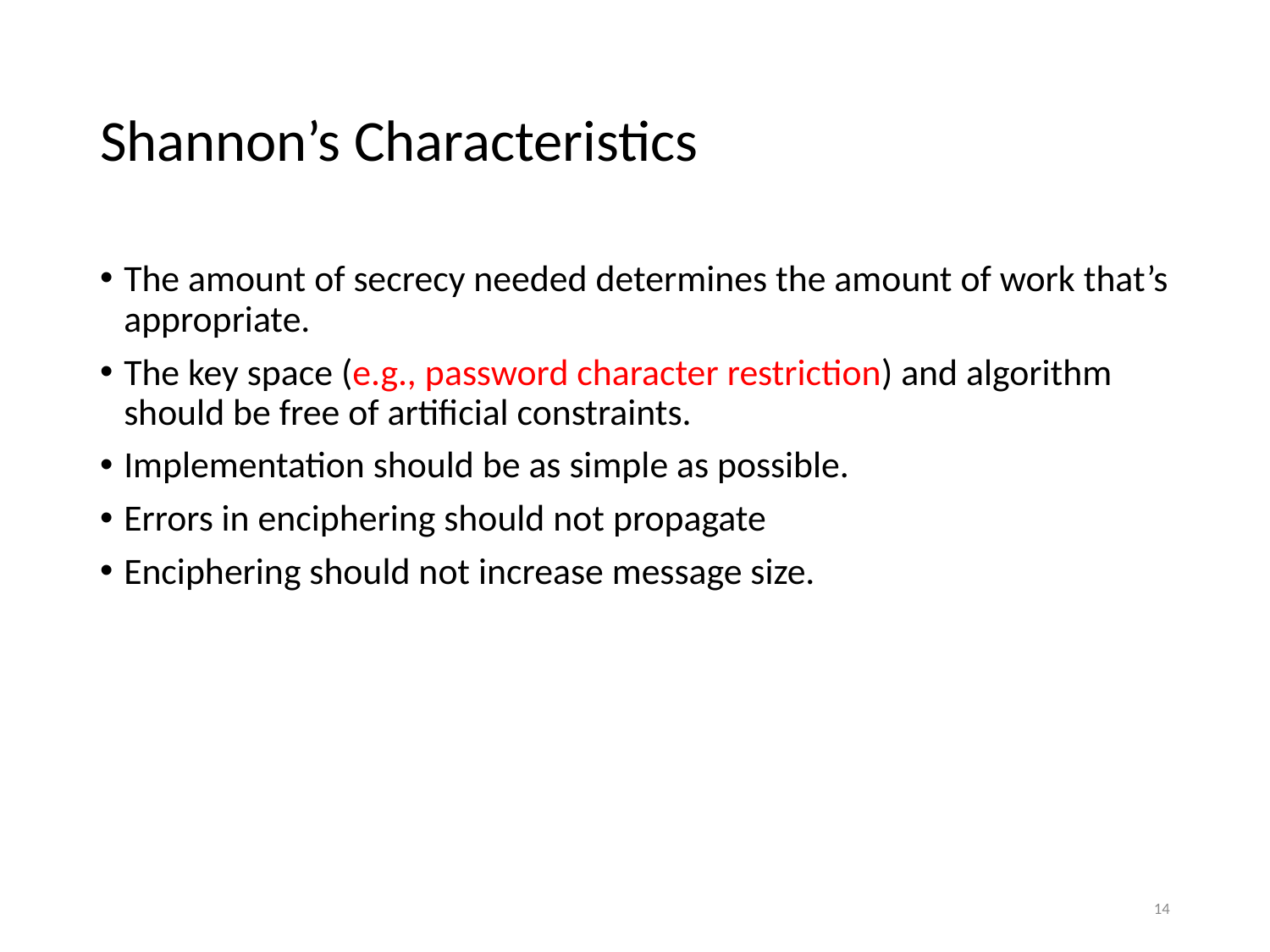

# Shannon’s Characteristics
The amount of secrecy needed determines the amount of work that’s appropriate.
The key space (e.g., password character restriction) and algorithm should be free of artificial constraints.
Implementation should be as simple as possible.
Errors in enciphering should not propagate
Enciphering should not increase message size.
14